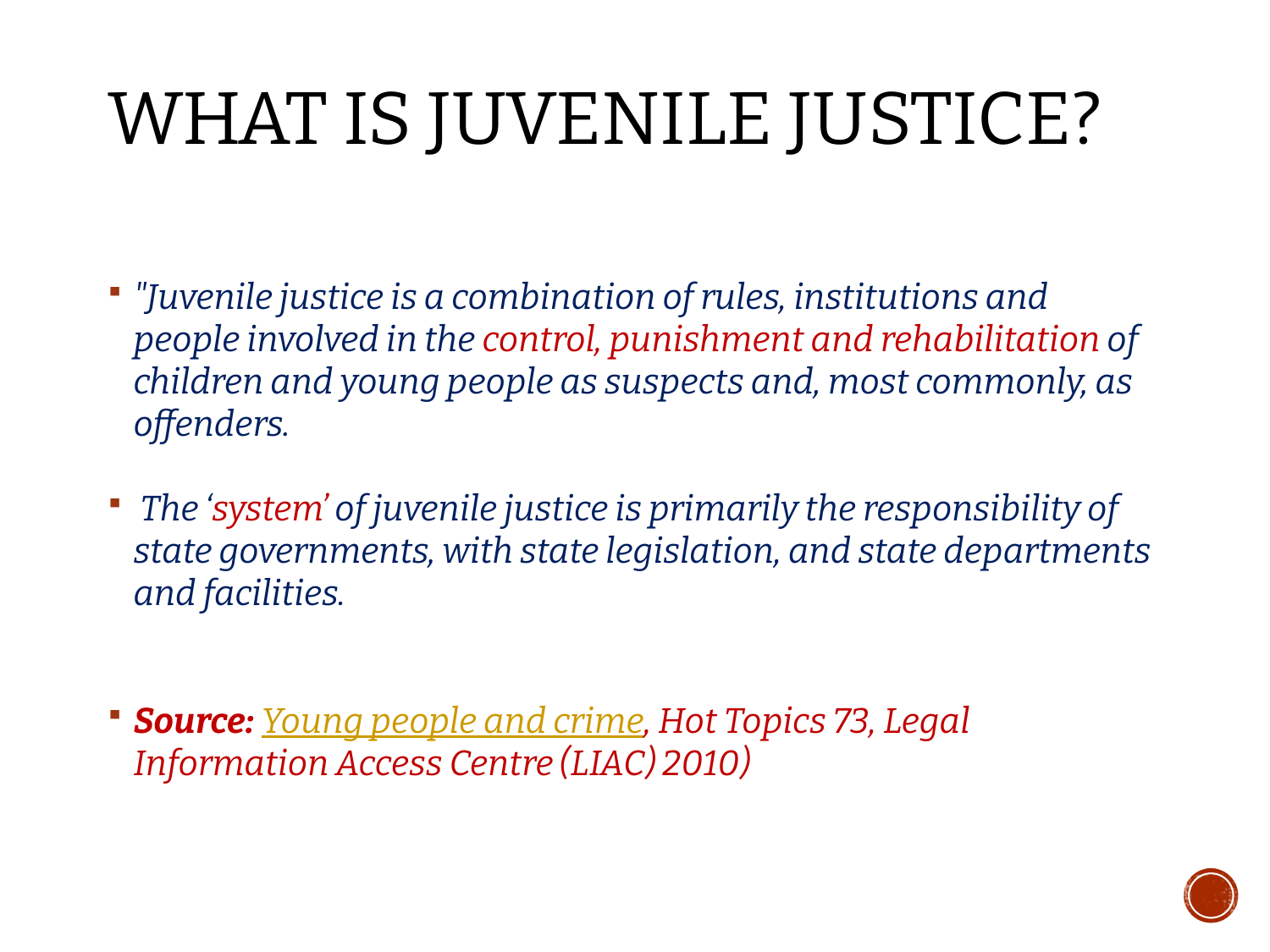

# What is juvenile justice?

"Juvenile justice is a combination of rules, institutions and people involved in the control, punishment and rehabilitation of children and young people as suspects and, most commonly, as offenders.

 The ‘system’ of juvenile justice is primarily the responsibility of state governments, with state legislation, and state departments and facilities.

Source: Young people and crime, Hot Topics 73, Legal Information Access Centre (LIAC) 2010)